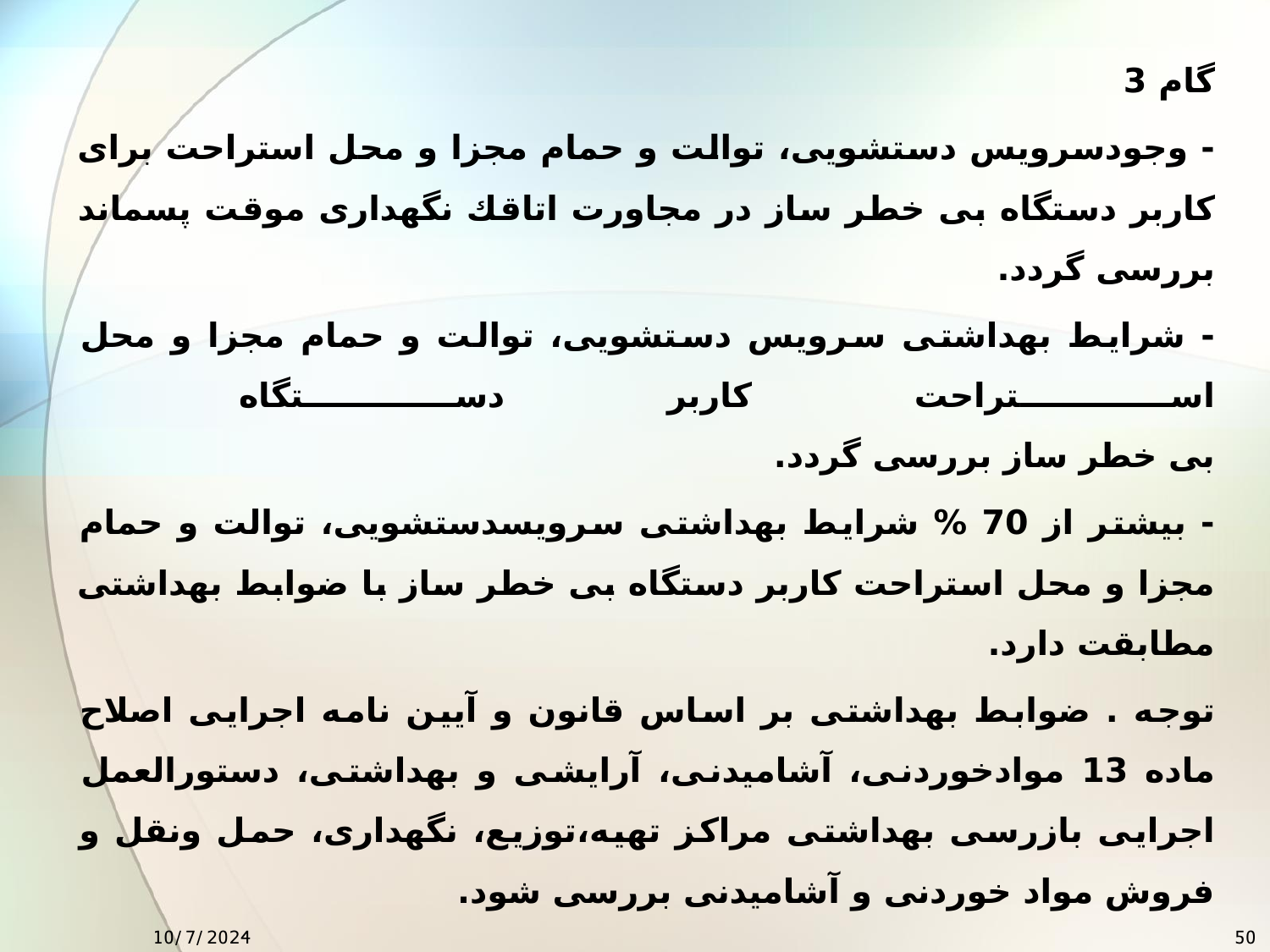

گام 3
- وجودسرویس دستشویی، توالت و حمام مجزا و محل استراحت برای کاربر دستگاه بی خطر ساز در مجاورت اتاقك نگهداری موقت پسماند بررسی گردد.
- شرایط بهداشتی سرویس دستشویی، توالت و حمام مجزا و محل استراحت کاربر دستگاه
بی خطر ساز بررسی گردد.
- بیشتر از 70 % شرایط بهداشتی سرویسدستشویی، توالت و حمام مجزا و محل استراحت کاربر دستگاه بی خطر ساز با ضوابط بهداشتی مطابقت دارد.
توجه . ضوابط بهداشتی بر اساس قانون و آیین نامه اجرایی اصلاح ماده 13 موادخوردنی، آشامیدنی، آرایشی و بهداشتی، دستورالعمل اجرایی بازرسی بهداشتی مراکز تهیه،توزیع، نگهداری، حمل ونقل و فروش مواد خوردنی و آشامیدنی بررسی شود.

10/7/2024
50